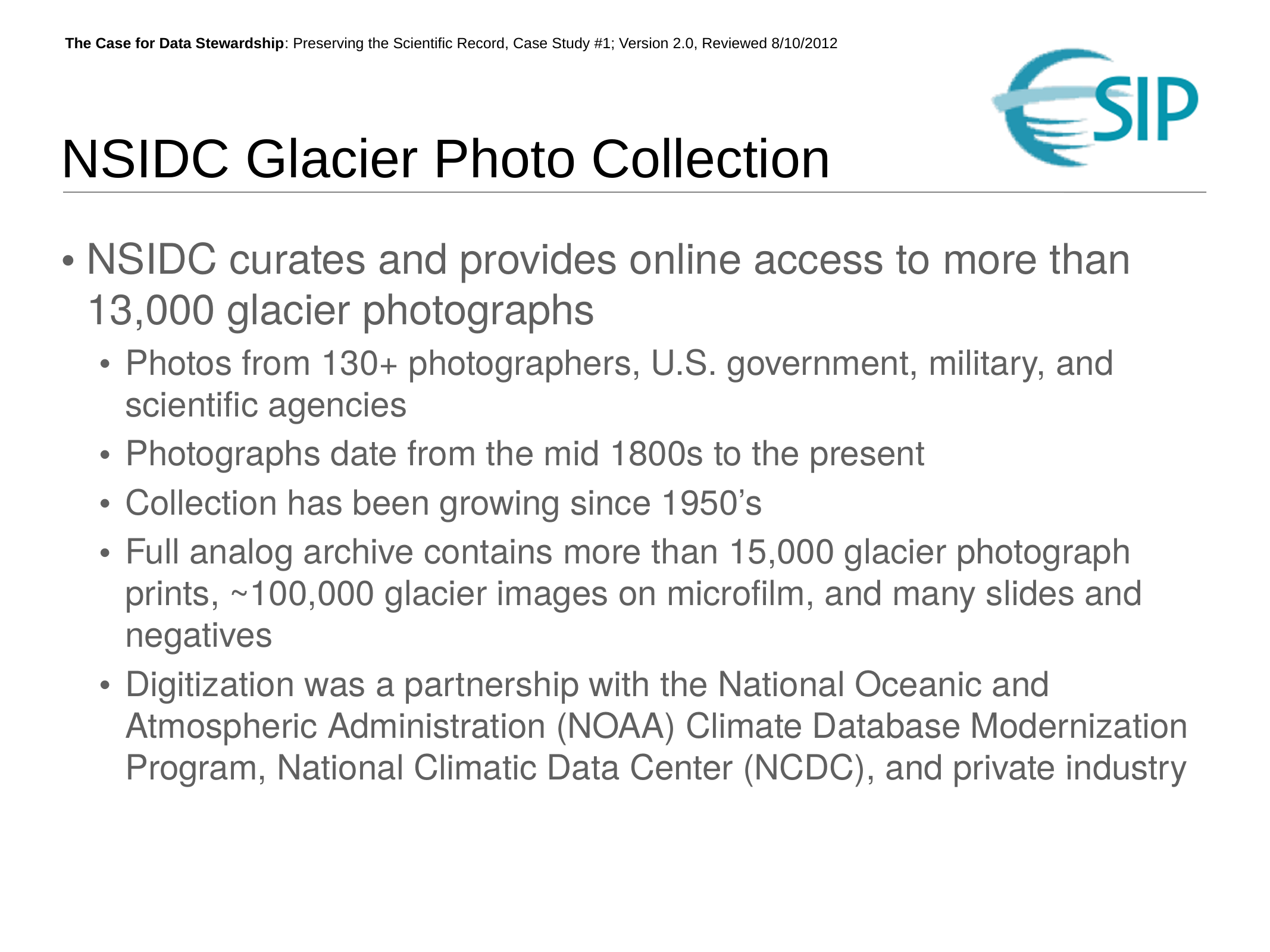

# NSIDC Glacier Photo Collection
NSIDC curates and provides online access to more than 13,000 glacier photographs
Photos from 130+ photographers, U.S. government, military, and scientific agencies
Photographs date from the mid 1800s to the present
Collection has been growing since 1950’s
Full analog archive contains more than 15,000 glacier photograph prints, ~100,000 glacier images on microfilm, and many slides and negatives
Digitization was a partnership with the National Oceanic and Atmospheric Administration (NOAA) Climate Database Modernization Program, National Climatic Data Center (NCDC), and private industry